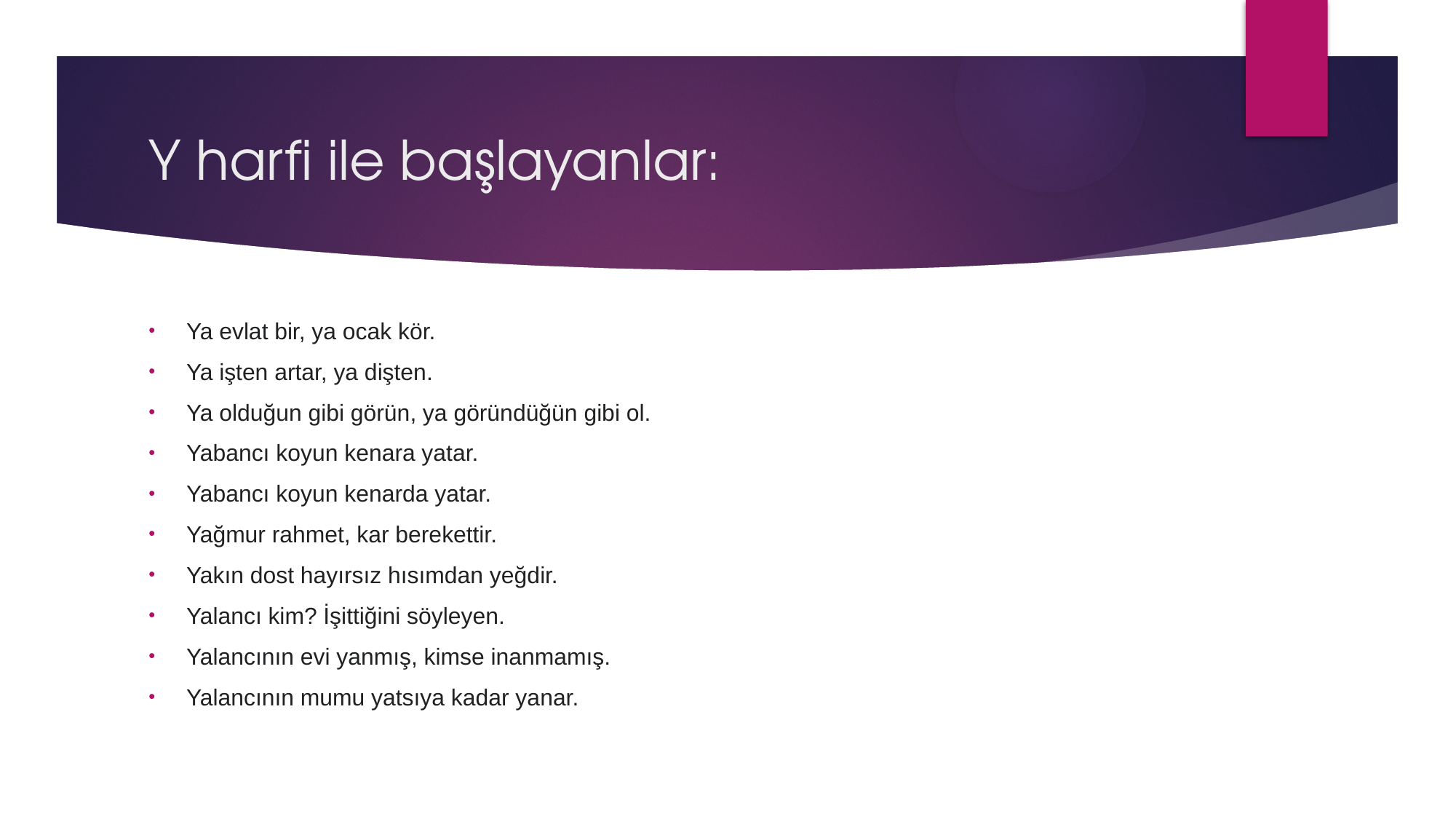

# Y harfi ile başlayanlar:
Ya evlat bir, ya ocak kör.
Ya işten artar, ya dişten.
Ya olduğun gibi görün, ya göründüğün gibi ol.
Yabancı koyun kenara yatar.
Yabancı koyun kenarda yatar.
Yağmur rahmet, kar berekettir.
Yakın dost hayırsız hısımdan yeğdir.
Yalancı kim? İşittiğini söyleyen.
Yalancının evi yanmış, kimse inanmamış.
Yalancının mumu yatsıya kadar yanar.